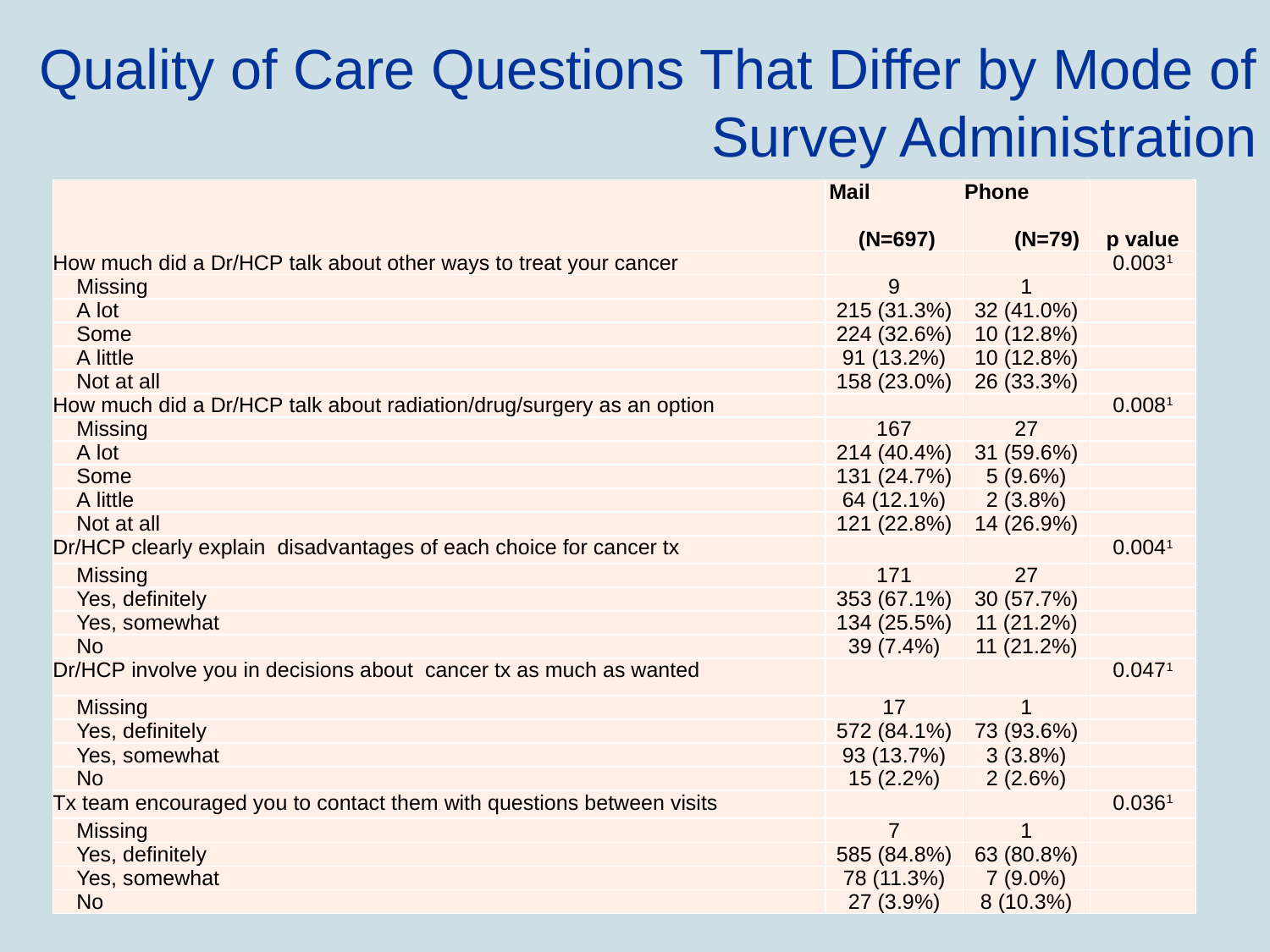

# Quality of Care Questions That Differ by Mode of Survey Administration
|  | Mail (N=697) | Phone (N=79) | p value |
| --- | --- | --- | --- |
| How much did a Dr/HCP talk about other ways to treat your cancer |  |  | 0.0031 |
| Missing | 9 | 1 |  |
| A lot | 215 (31.3%) | 32 (41.0%) |  |
| Some | 224 (32.6%) | 10 (12.8%) |  |
| A little | 91 (13.2%) | 10 (12.8%) |  |
| Not at all | 158 (23.0%) | 26 (33.3%) |  |
| How much did a Dr/HCP talk about radiation/drug/surgery as an option |  |  | 0.0081 |
| Missing | 167 | 27 |  |
| A lot | 214 (40.4%) | 31 (59.6%) |  |
| Some | 131 (24.7%) | 5 (9.6%) |  |
| A little | 64 (12.1%) | 2 (3.8%) |  |
| Not at all | 121 (22.8%) | 14 (26.9%) |  |
| Dr/HCP clearly explain  disadvantages of each choice for cancer tx |  |  | 0.0041 |
| Missing | 171 | 27 |  |
| Yes, definitely | 353 (67.1%) | 30 (57.7%) |  |
| Yes, somewhat | 134 (25.5%) | 11 (21.2%) |  |
| No | 39 (7.4%) | 11 (21.2%) |  |
| Dr/HCP involve you in decisions about cancer tx as much as wanted |  |  | 0.0471 |
| Missing | 17 | 1 |  |
| Yes, definitely | 572 (84.1%) | 73 (93.6%) |  |
| Yes, somewhat | 93 (13.7%) | 3 (3.8%) |  |
| No | 15 (2.2%) | 2 (2.6%) |  |
| Tx team encouraged you to contact them with questions between visits |  |  | 0.0361 |
| Missing | 7 | 1 |  |
| Yes, definitely | 585 (84.8%) | 63 (80.8%) |  |
| Yes, somewhat | 78 (11.3%) | 7 (9.0%) |  |
| No | 27 (3.9%) | 8 (10.3%) |  |